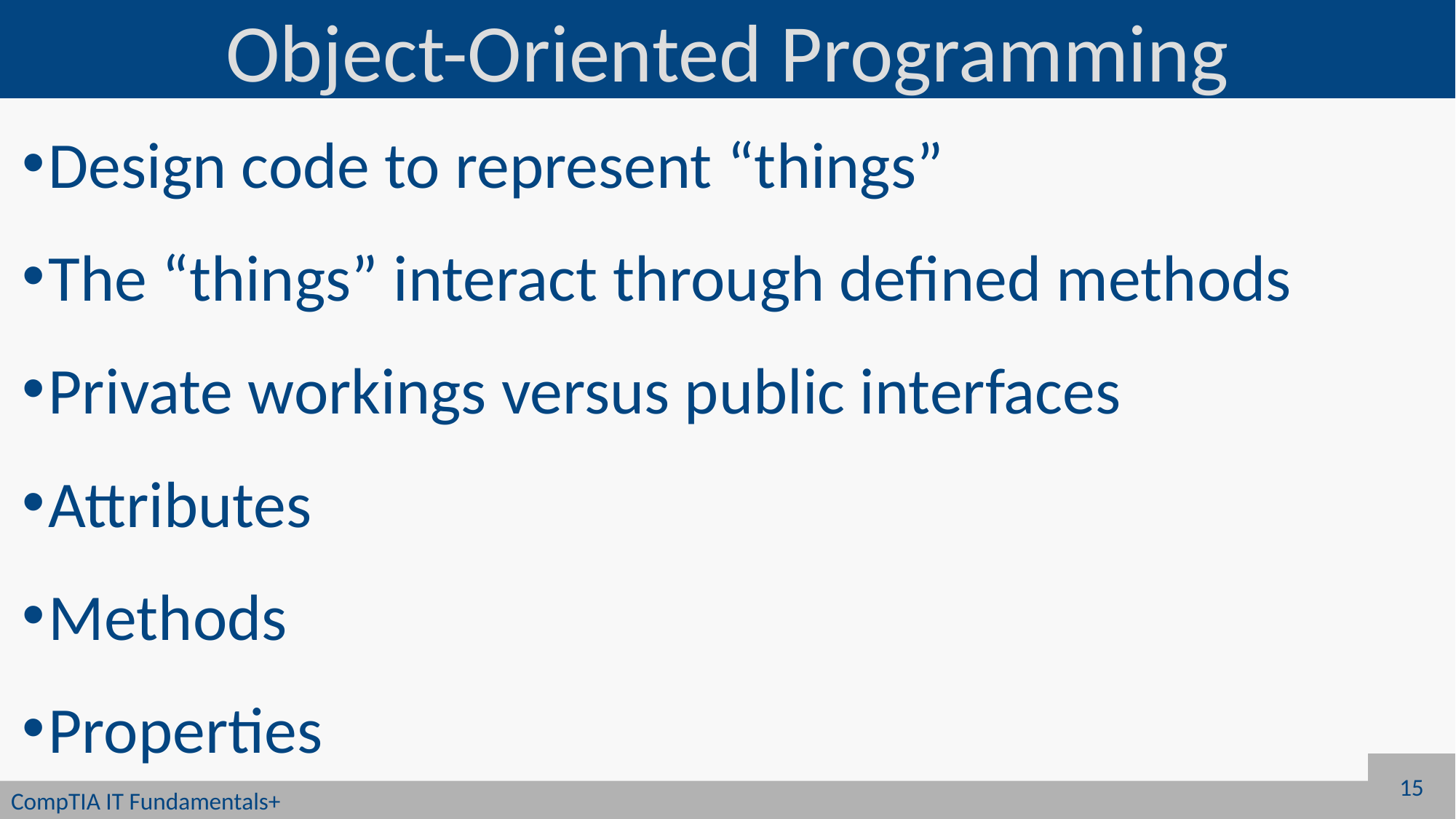

# Object-Oriented Programming
Design code to represent “things”
The “things” interact through defined methods
Private workings versus public interfaces
Attributes
Methods
Properties

15
CompTIA IT Fundamentals+